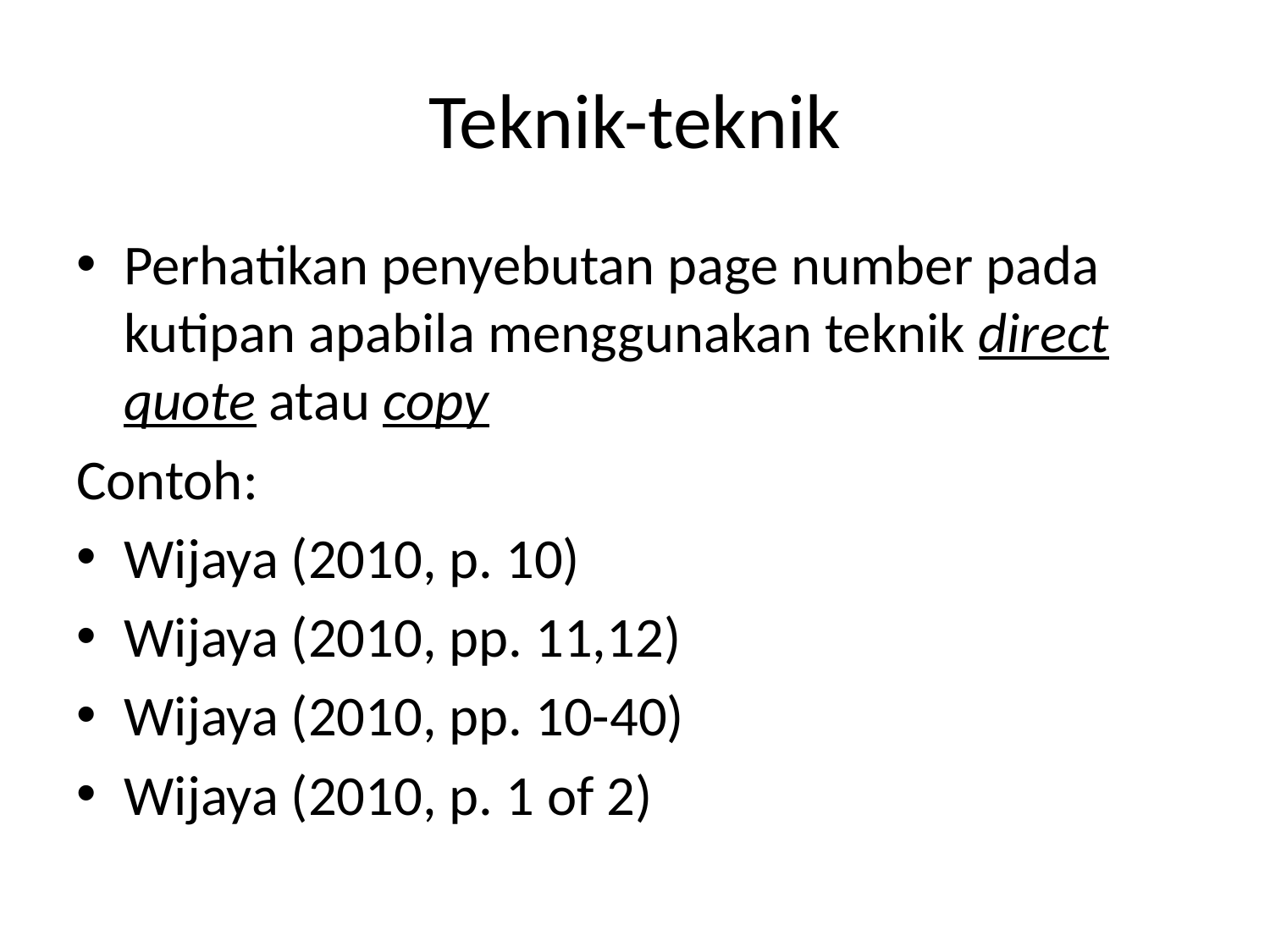

# Teknik-teknik
Perhatikan penyebutan page number pada kutipan apabila menggunakan teknik direct quote atau copy
Contoh:
Wijaya (2010, p. 10)
Wijaya (2010, pp. 11,12)
Wijaya (2010, pp. 10-40)
Wijaya (2010, p. 1 of 2)